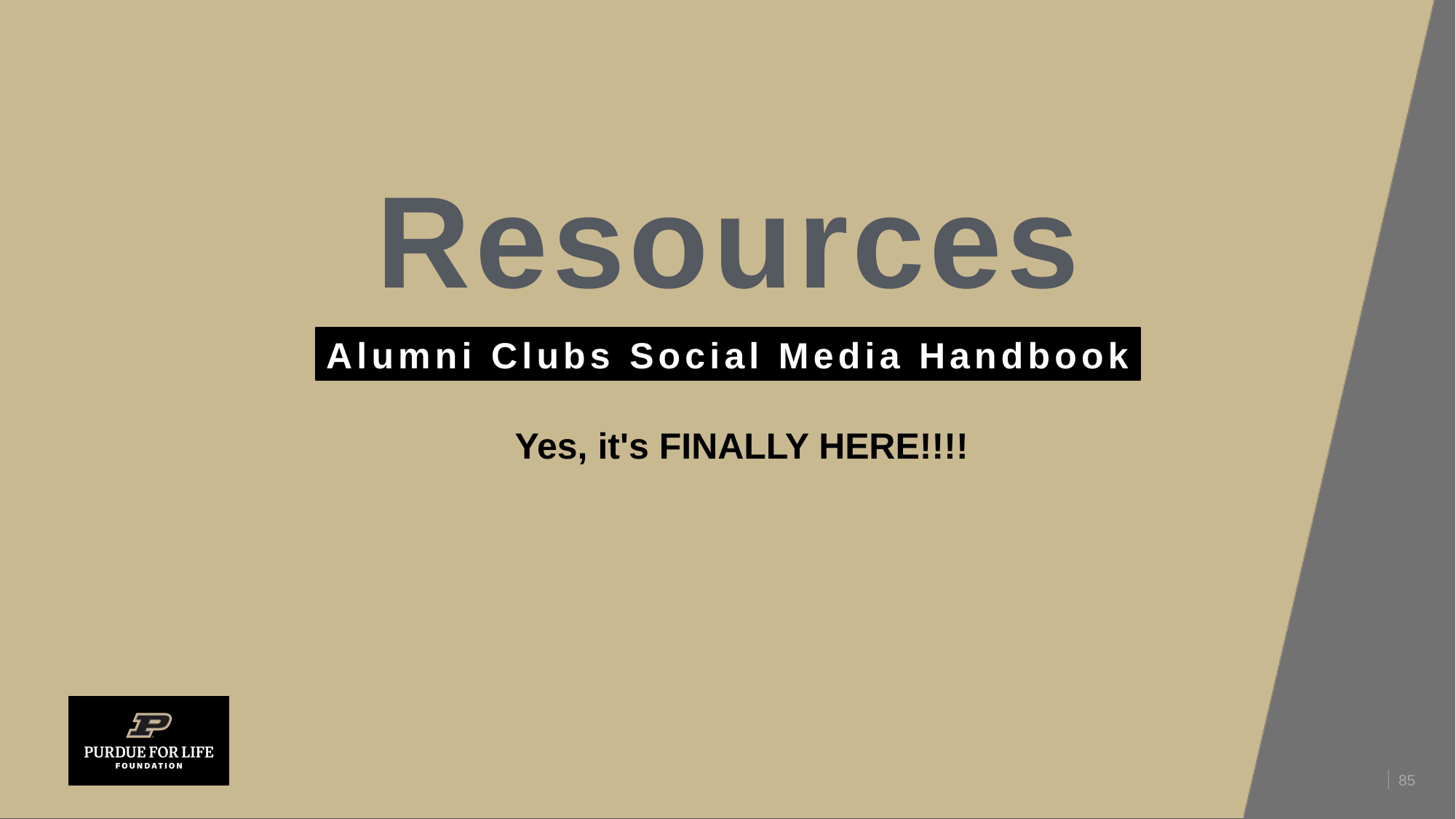

# Resources
Alumni Clubs Social Media Handbook
Yes, it's FINALLY HERE!!!!